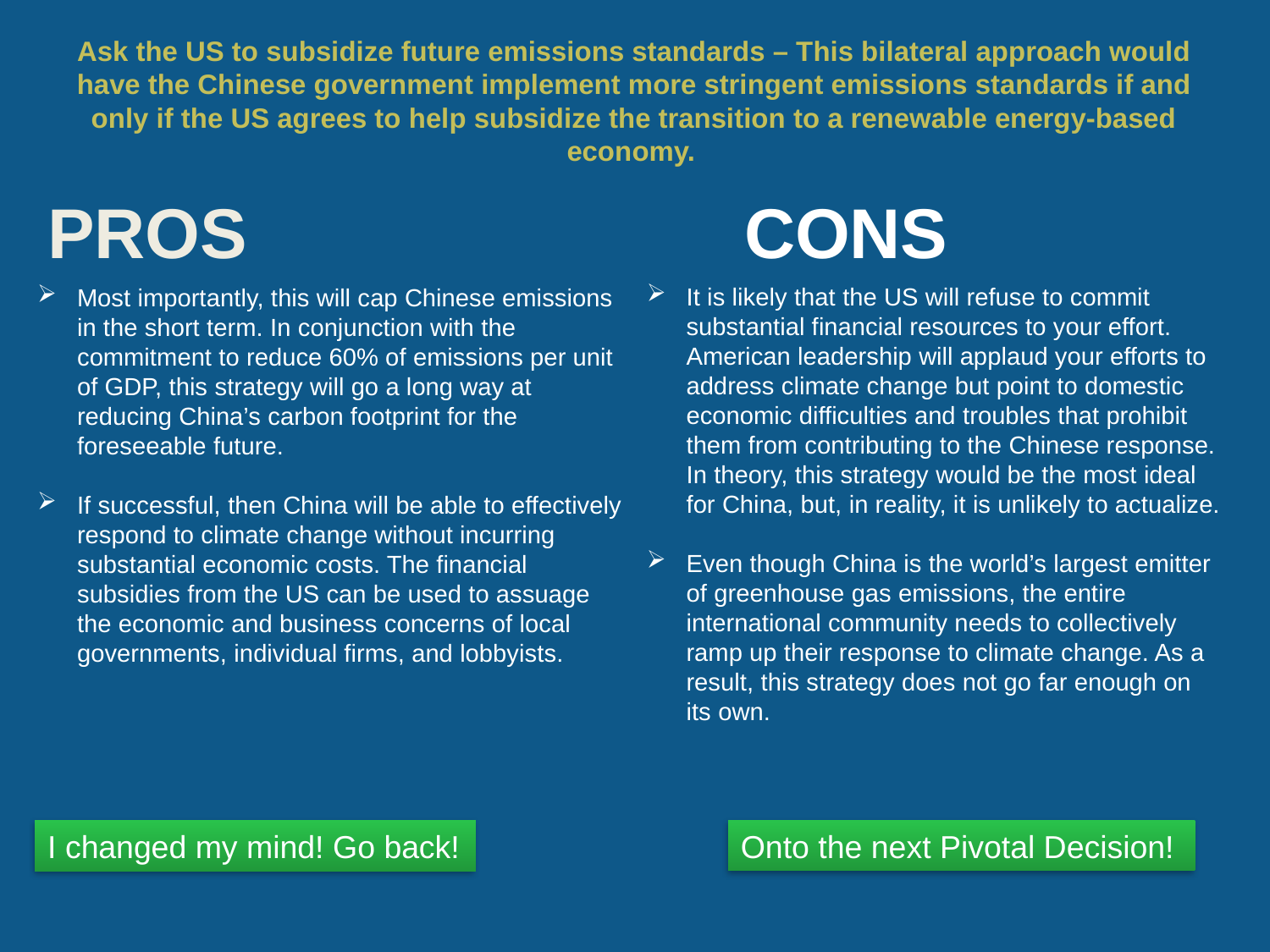

# Ask the US to subsidize future emissions standards – This bilateral approach would have the Chinese government implement more stringent emissions standards if and only if the US agrees to help subsidize the transition to a renewable energy-based economy.
It is likely that the US will refuse to commit substantial financial resources to your effort. American leadership will applaud your efforts to address climate change but point to domestic economic difficulties and troubles that prohibit them from contributing to the Chinese response. In theory, this strategy would be the most ideal for China, but, in reality, it is unlikely to actualize.

Even though China is the world’s largest emitter of greenhouse gas emissions, the entire international community needs to collectively ramp up their response to climate change. As a result, this strategy does not go far enough on its own.
Most importantly, this will cap Chinese emissions in the short term. In conjunction with the commitment to reduce 60% of emissions per unit of GDP, this strategy will go a long way at reducing China’s carbon footprint for the foreseeable future.

If successful, then China will be able to effectively respond to climate change without incurring substantial economic costs. The financial subsidies from the US can be used to assuage the economic and business concerns of local governments, individual firms, and lobbyists.